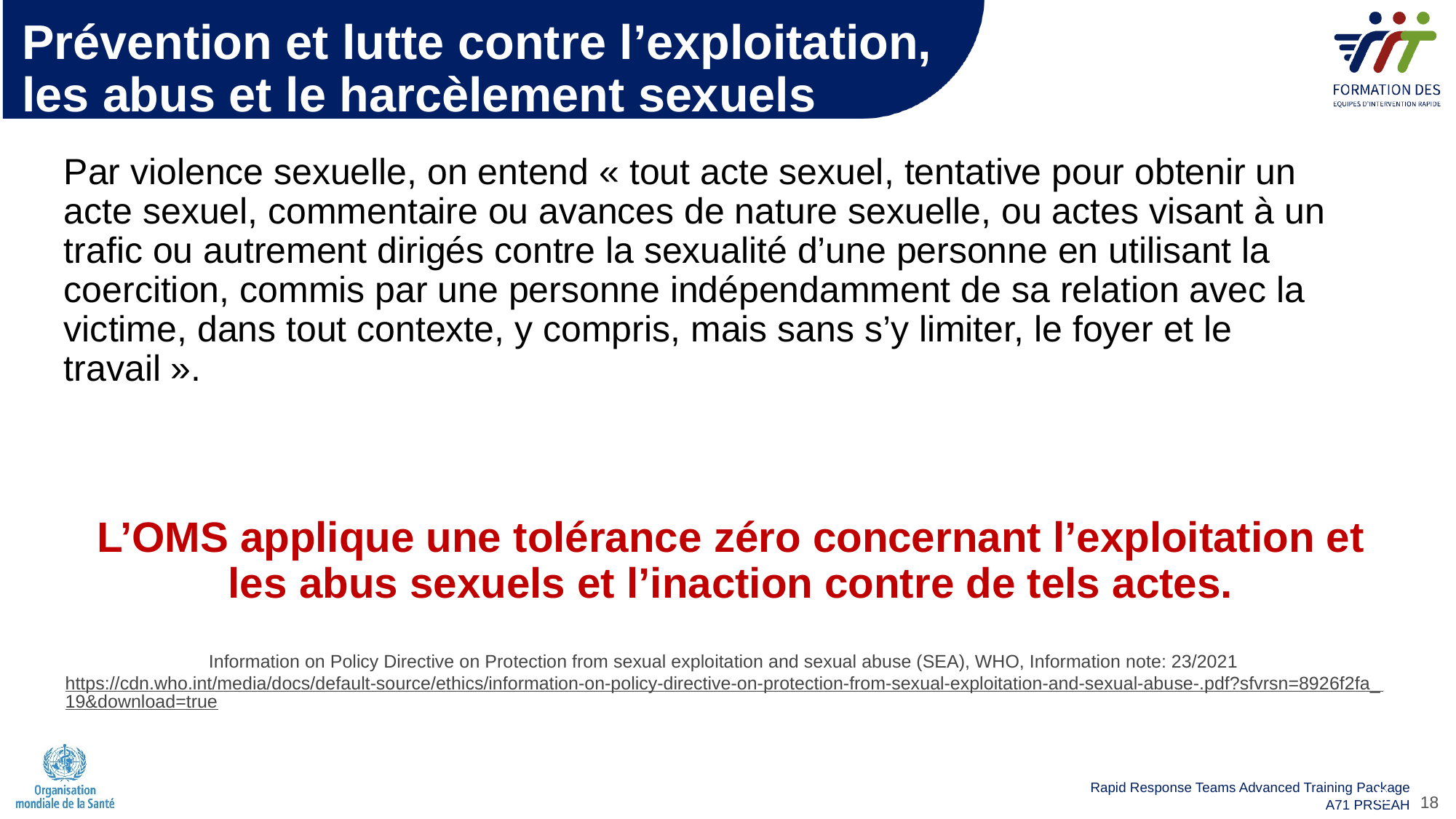

Prévention et lutte contre l’exploitation, les abus et le harcèlement sexuels
Par violence sexuelle, on entend « tout acte sexuel, tentative pour obtenir un acte sexuel, commentaire ou avances de nature sexuelle, ou actes visant à un trafic ou autrement dirigés contre la sexualité d’une personne en utilisant la coercition, commis par une personne indépendamment de sa relation avec la victime, dans tout contexte, y compris, mais sans s’y limiter, le foyer et le travail ».

L’OMS applique une tolérance zéro concernant l’exploitation et les abus sexuels et l’inaction contre de tels actes.
Information on Policy Directive on Protection from sexual exploitation and sexual abuse (SEA), WHO, Information note: 23/2021​
https://cdn.who.int/media/docs/default-source/ethics/information-on-policy-directive-on-protection-from-sexual-exploitation-and-sexual-abuse-.pdf?sfvrsn=8926f2fa_19&download=true
18